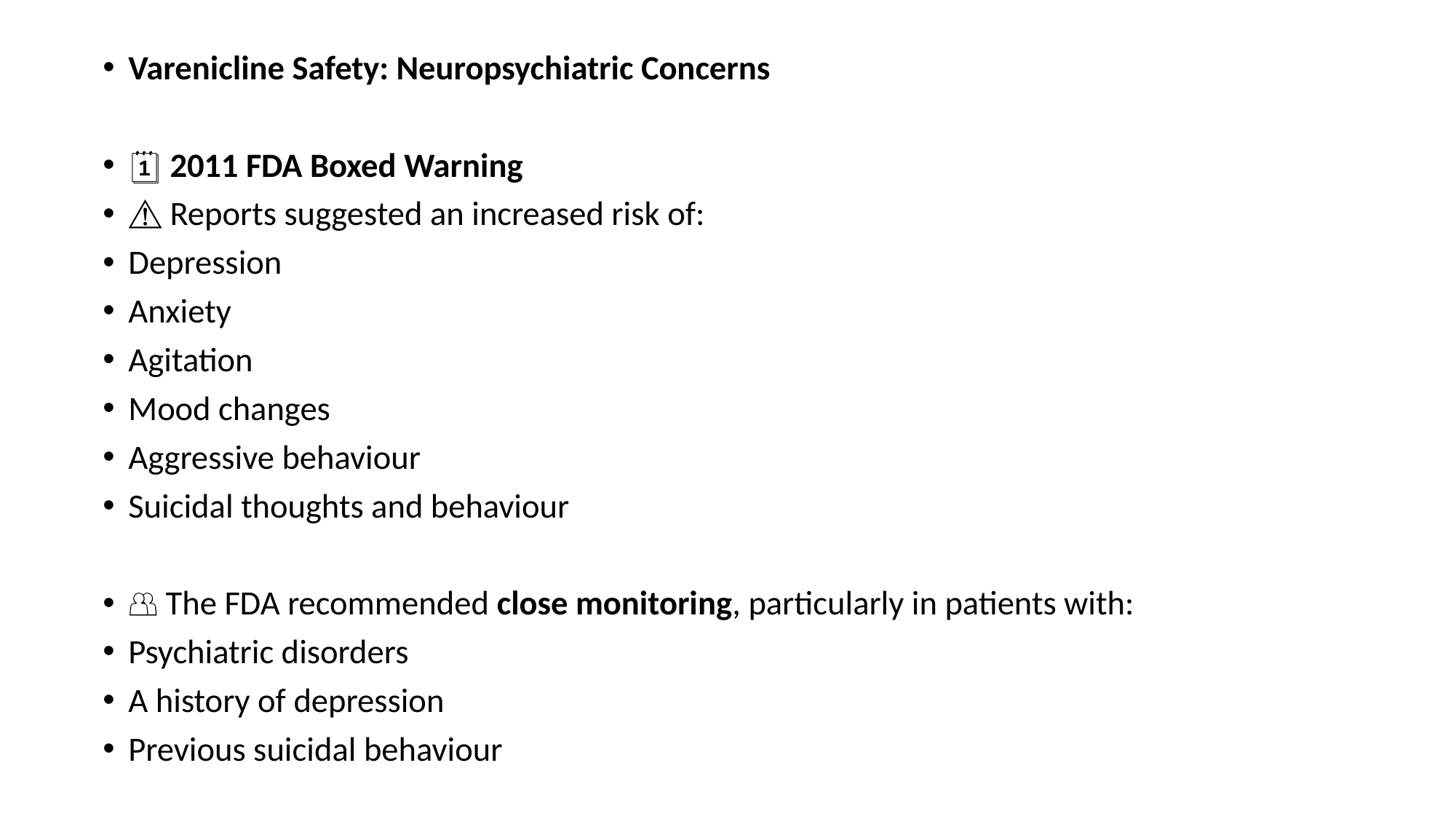

Varenicline Safety: Neuropsychiatric Concerns

🗓 2011 FDA Boxed Warning
⚠ Reports suggested an increased risk of:
Depression
Anxiety
Agitation
Mood changes
Aggressive behaviour
Suicidal thoughts and behaviour

👥 The FDA recommended close monitoring, particularly in patients with:
Psychiatric disorders
A history of depression
Previous suicidal behaviour